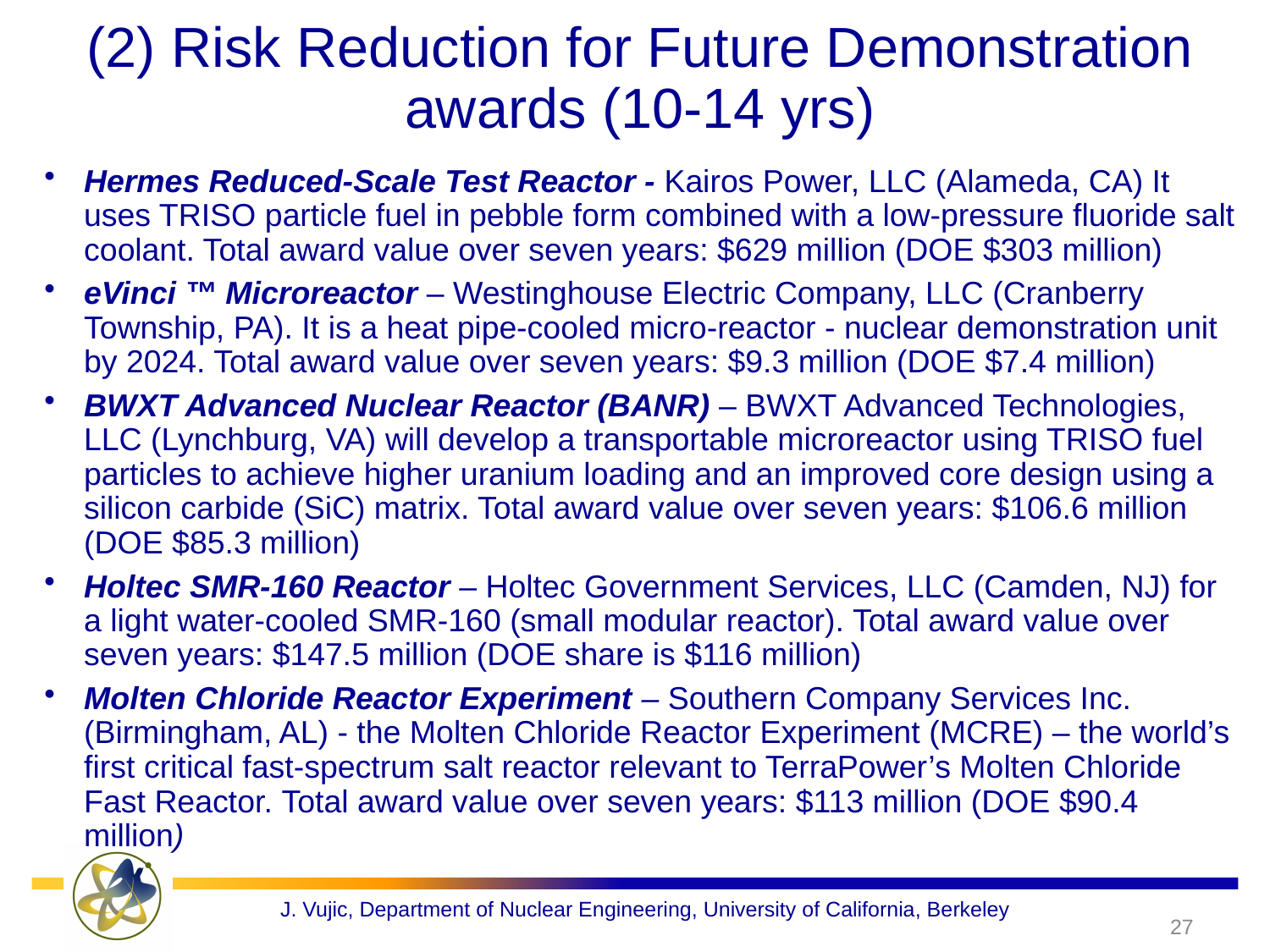

# (2) Risk Reduction for Future Demonstration awards (10-14 yrs)
Hermes Reduced-Scale Test Reactor - Kairos Power, LLC (Alameda, CA) It uses TRISO particle fuel in pebble form combined with a low-pressure fluoride salt coolant. Total award value over seven years: $629 million (DOE $303 million)
eVinci ™ Microreactor – Westinghouse Electric Company, LLC (Cranberry Township, PA). It is a heat pipe-cooled micro-reactor - nuclear demonstration unit by 2024. Total award value over seven years: $9.3 million (DOE $7.4 million)
BWXT Advanced Nuclear Reactor (BANR) – BWXT Advanced Technologies, LLC (Lynchburg, VA) will develop a transportable microreactor using TRISO fuel particles to achieve higher uranium loading and an improved core design using a silicon carbide (SiC) matrix. Total award value over seven years: $106.6 million (DOE $85.3 million)
Holtec SMR-160 Reactor – Holtec Government Services, LLC (Camden, NJ) for a light water-cooled SMR-160 (small modular reactor). Total award value over seven years: $147.5 million (DOE share is $116 million)
Molten Chloride Reactor Experiment – Southern Company Services Inc. (Birmingham, AL) - the Molten Chloride Reactor Experiment (MCRE) – the world’s first critical fast-spectrum salt reactor relevant to TerraPower’s Molten Chloride Fast Reactor. Total award value over seven years: $113 million (DOE $90.4 million)

27